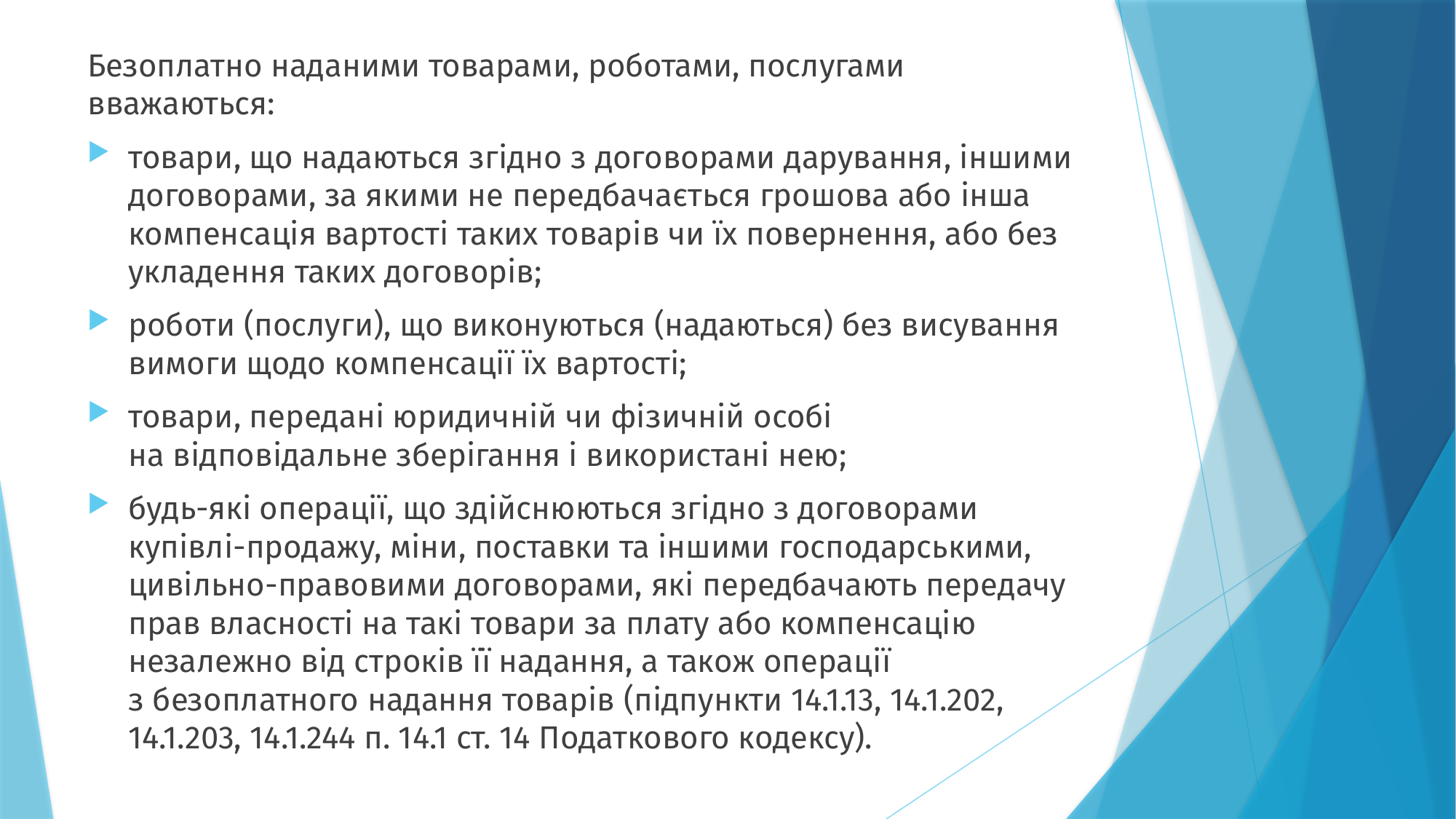

Безоплатно наданими товарами, роботами, послугами вважаються:
товари, що надаються згідно з договорами дарування, іншими договорами, за якими не передбачається грошова або інша компенсація вартості таких товарів чи їх повернення, або без укладення таких договорів;
роботи (послуги), що виконуються (надаються) без висування вимоги щодо компенсації їх вартості;
товари, передані юридичній чи фізичній особі на відповідальне зберігання і використані нею;
будь-які операції, що здійснюються згідно з договорами купівлі-продажу, міни, поставки та іншими господарськими, цивільно-правовими договорами, які передбачають передачу прав власності на такі товари за плату або компенсацію незалежно від строків її надання, а також операції з безоплатного надання товарів (підпункти 14.1.13, 14.1.202, 14.1.203, 14.1.244 п. 14.1 ст. 14 Податкового кодексу).